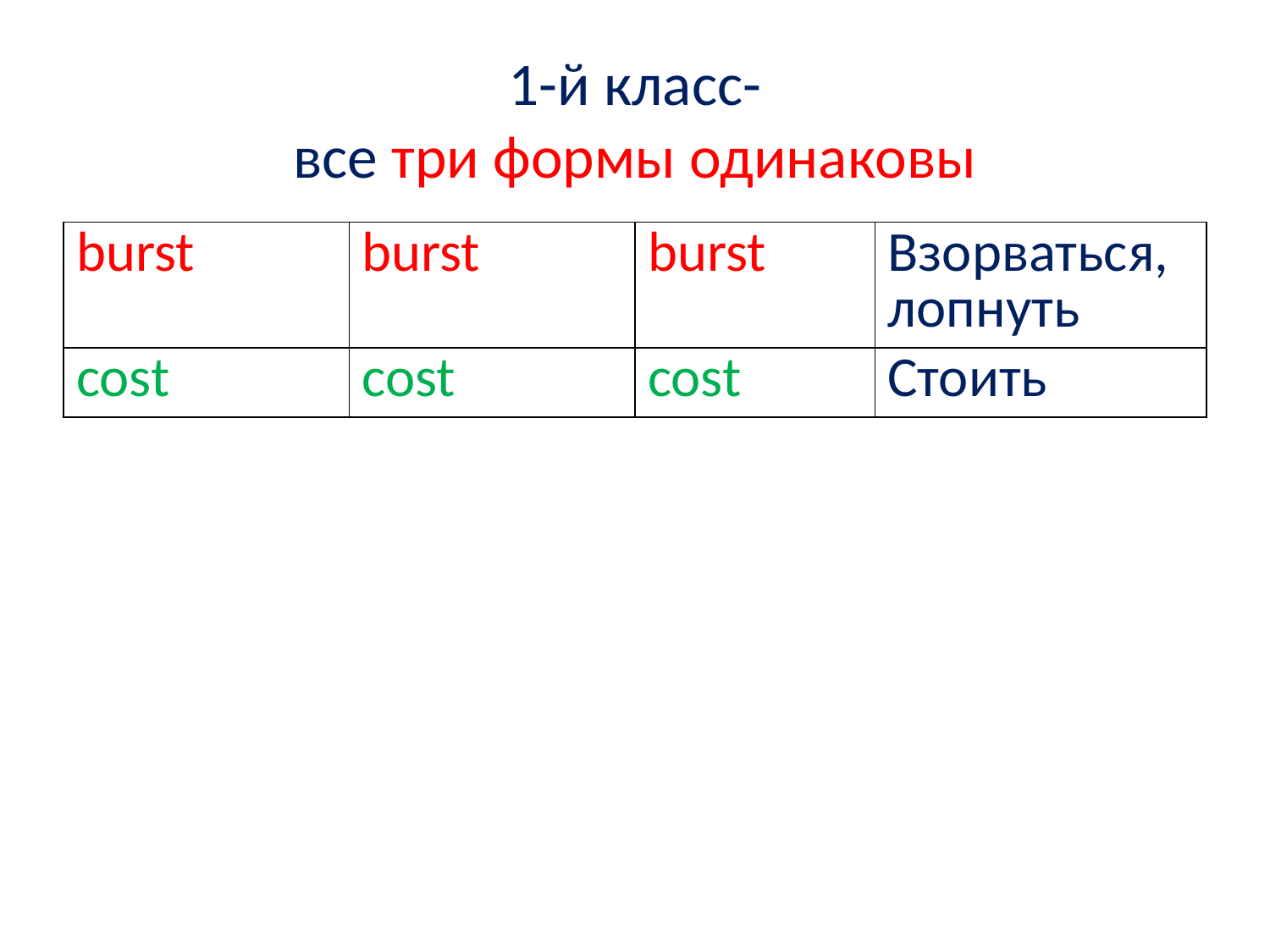

# 1-й класс- все три формы одинаковы
| burst | burst | burst | Взорваться, лопнуть |
| --- | --- | --- | --- |
| cost | cost | cost | Стоить |